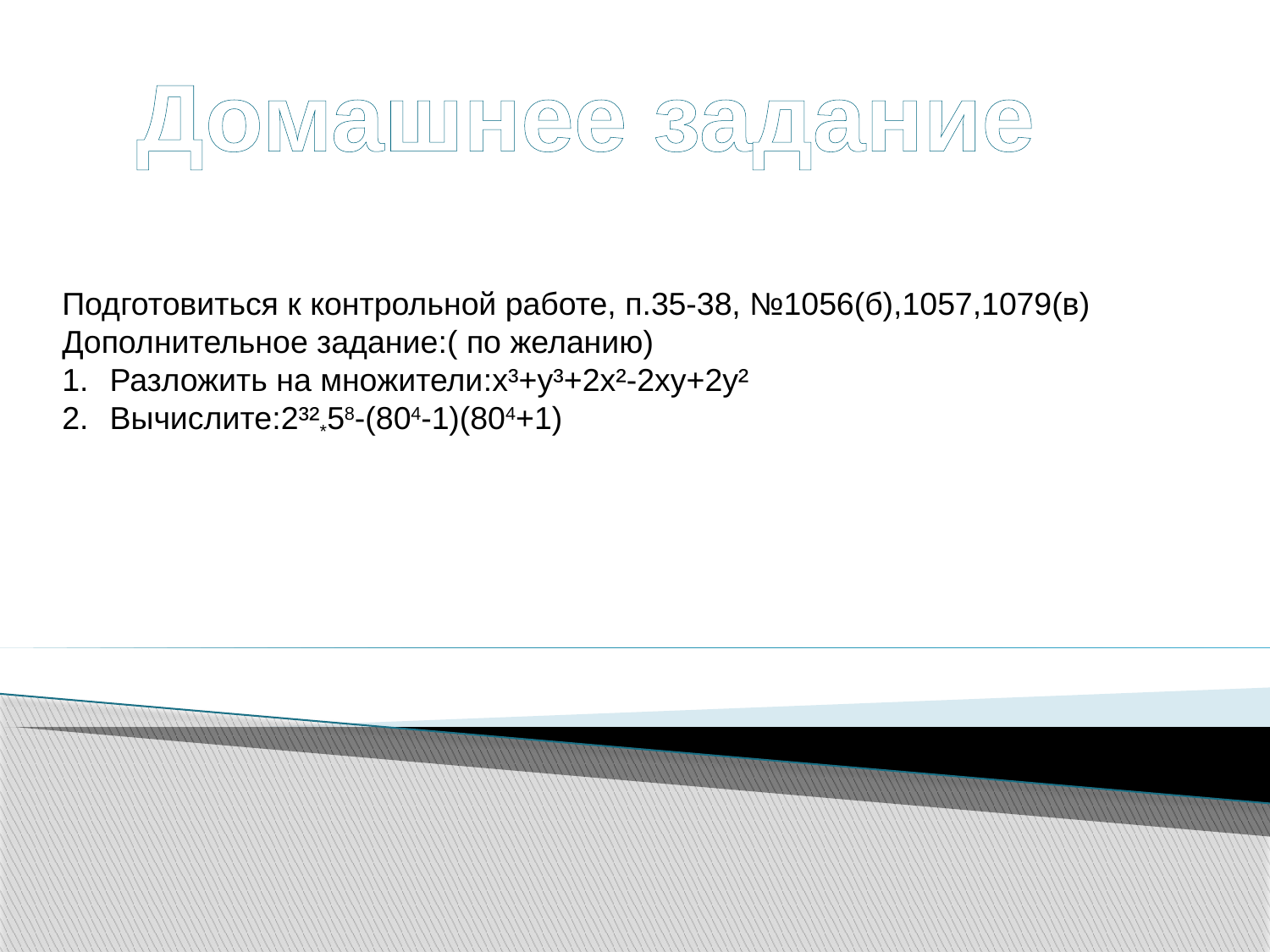

Домашнее задание
Подготовиться к контрольной работе, п.35-38, №1056(б),1057,1079(в)
Дополнительное задание:( по желанию)
Разложить на множители:х³+у³+2х²-2ху+2у²
Вычислите:2³²*58-(804-1)(804+1)